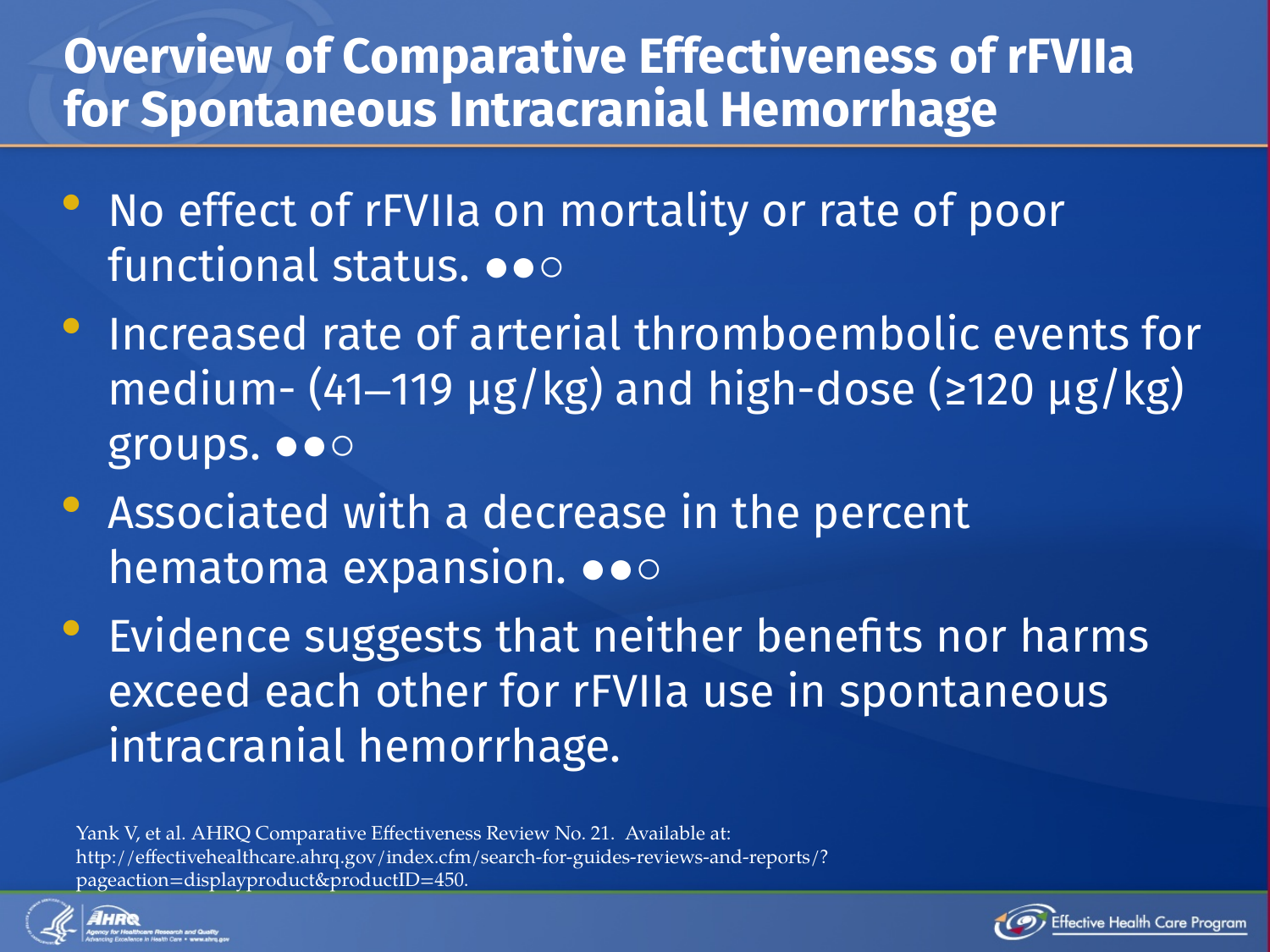

# Overview of Comparative Effectiveness of rFVIIa for Spontaneous Intracranial Hemorrhage
No effect of rFVIIa on mortality or rate of poor functional status. ●●○
Increased rate of arterial thromboembolic events for medium- (41–119 μg/kg) and high-dose (≥120 μg/kg) groups. ●●○
Associated with a decrease in the percent hematoma expansion. ●●○
Evidence suggests that neither benefits nor harms exceed each other for rFVIIa use in spontaneous intracranial hemorrhage.
Yank V, et al. AHRQ Comparative Effectiveness Review No. 21.  Available at:   http://effectivehealthcare.ahrq.gov/index.cfm/search-for-guides-reviews-and-reports/?pageaction=displayproduct&productID=450.